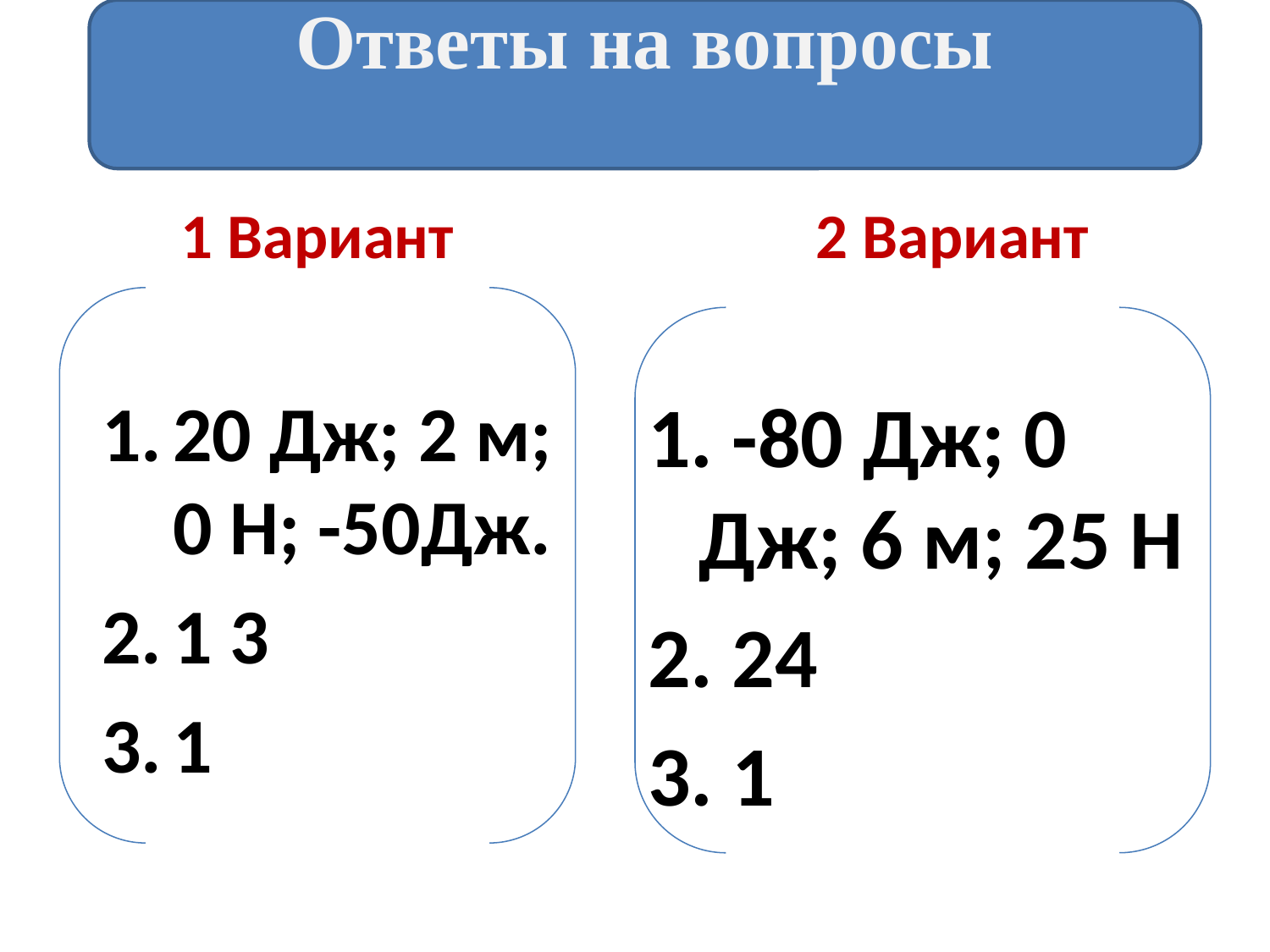

Ответы на вопросы

#

1 Вариант
2 Вариант

20 Дж; 2 м; 0 Н; -50Дж.
1 3
1

1. -80 Дж; 0 Дж; 6 м; 25 Н
2. 24
3. 1